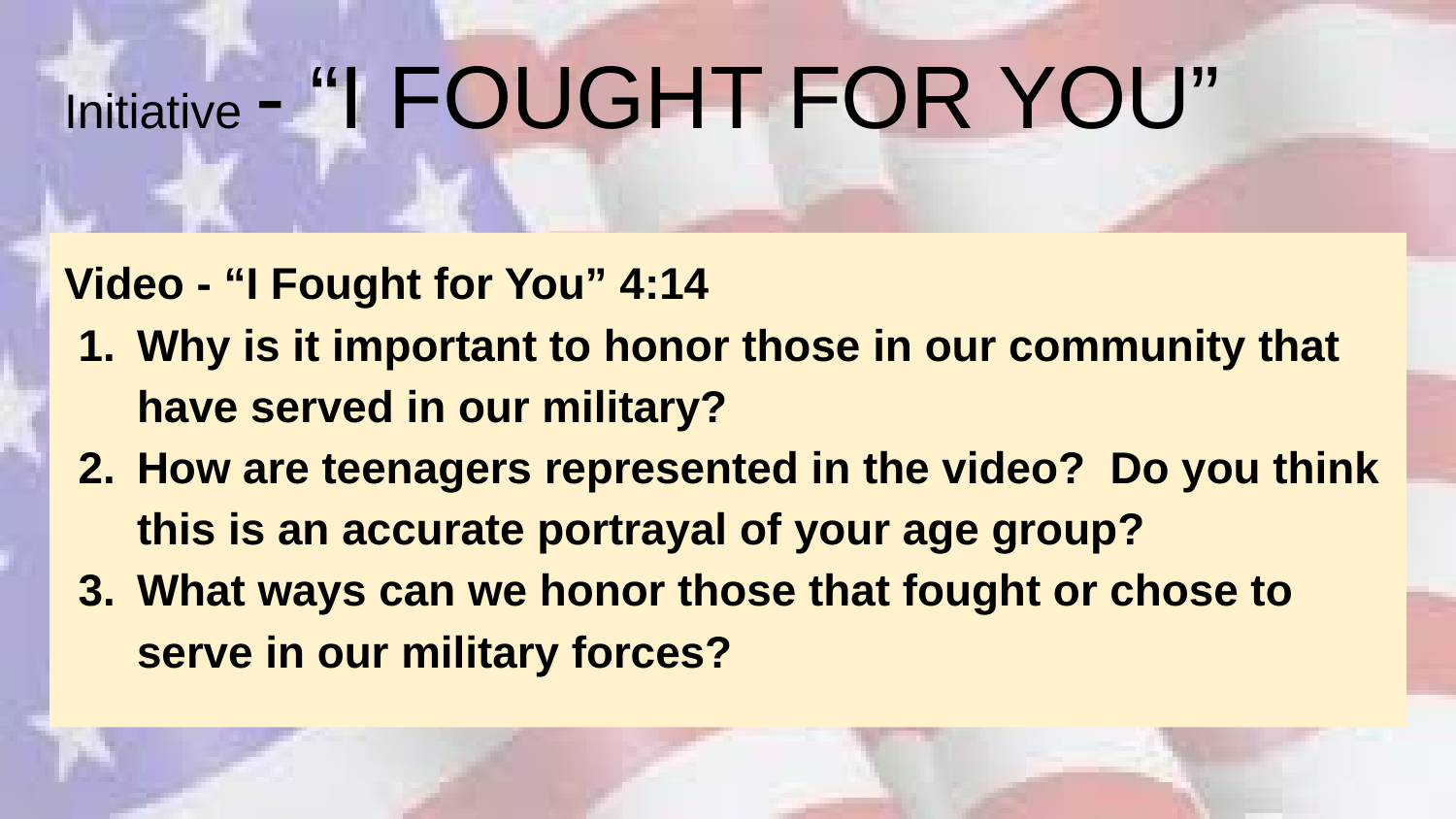

# Initiative - “I FOUGHT FOR YOU”

Video - “I Fought for You” 4:14
Why is it important to honor those in our community that have served in our military?
How are teenagers represented in the video?  Do you think this is an accurate portrayal of your age group?
What ways can we honor those that fought or chose to serve in our military forces?